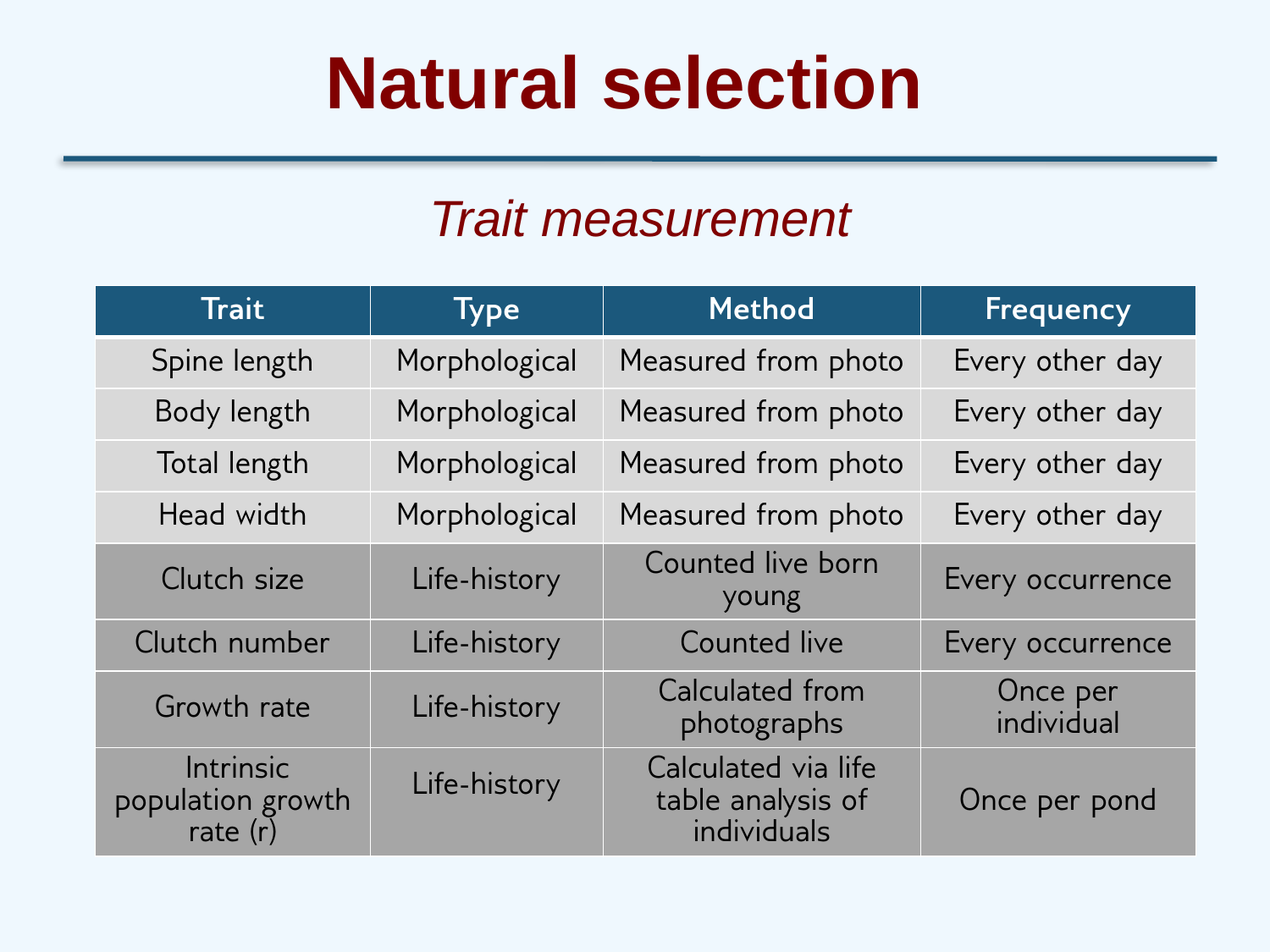

# Natural selection
Trait measurement
| Trait | Type | Method | Frequency |
| --- | --- | --- | --- |
| Spine length | Morphological | Measured from photo | Every other day |
| Body length | Morphological | Measured from photo | Every other day |
| Total length | Morphological | Measured from photo | Every other day |
| Head width | Morphological | Measured from photo | Every other day |
| Clutch size | Life-history | Counted live born young | Every occurrence |
| Clutch number | Life-history | Counted live | Every occurrence |
| Growth rate | Life-history | Calculated from photographs | Once per individual |
| Intrinsic population growth rate (r) | Life-history | Calculated via life table analysis of individuals | Once per pond |